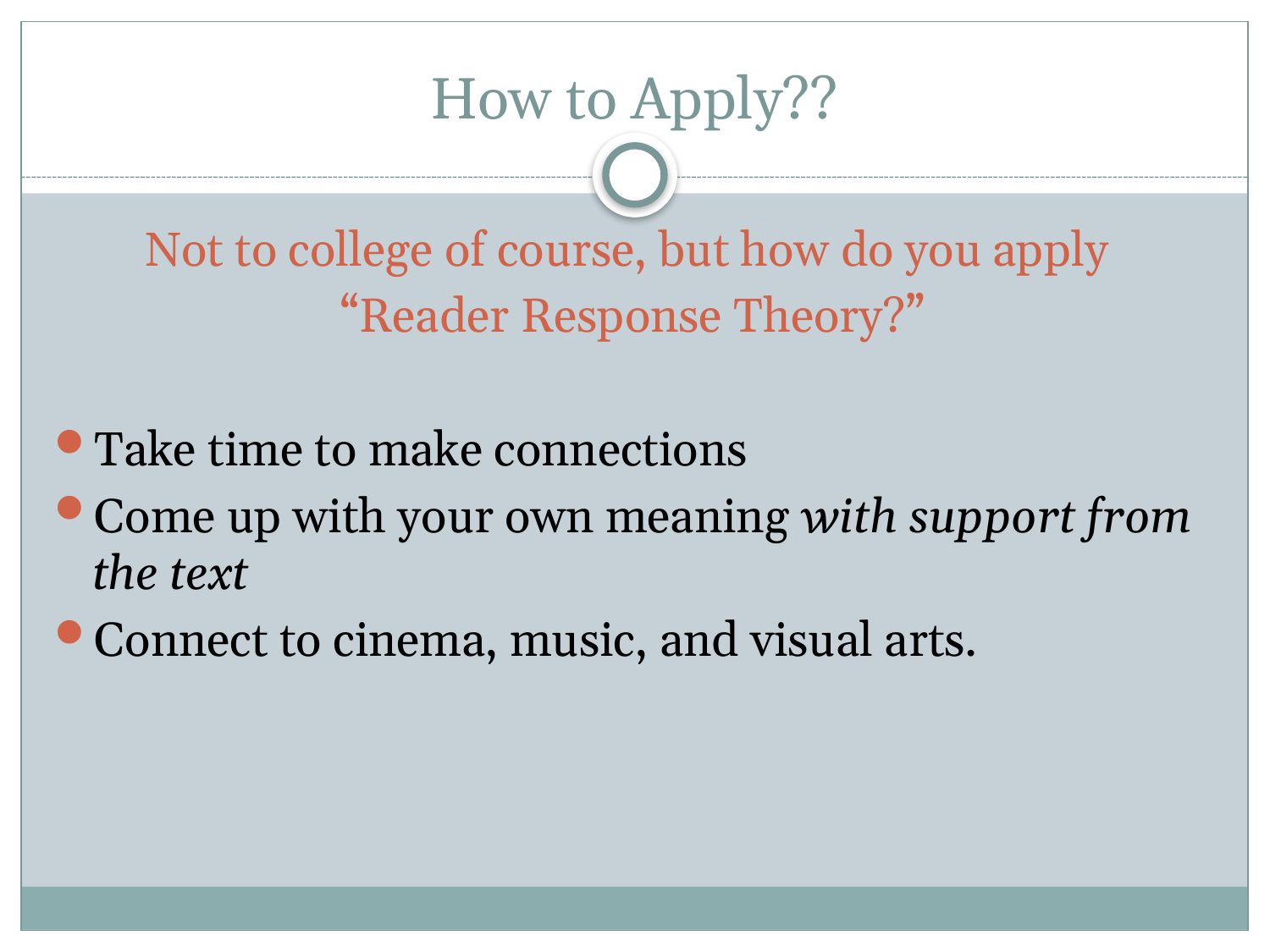

# How to Apply??
Not to college of course, but how do you apply
“Reader Response Theory?”

Take time to make connections
Come up with your own meaning with support from the text
Connect to cinema, music, and visual arts.